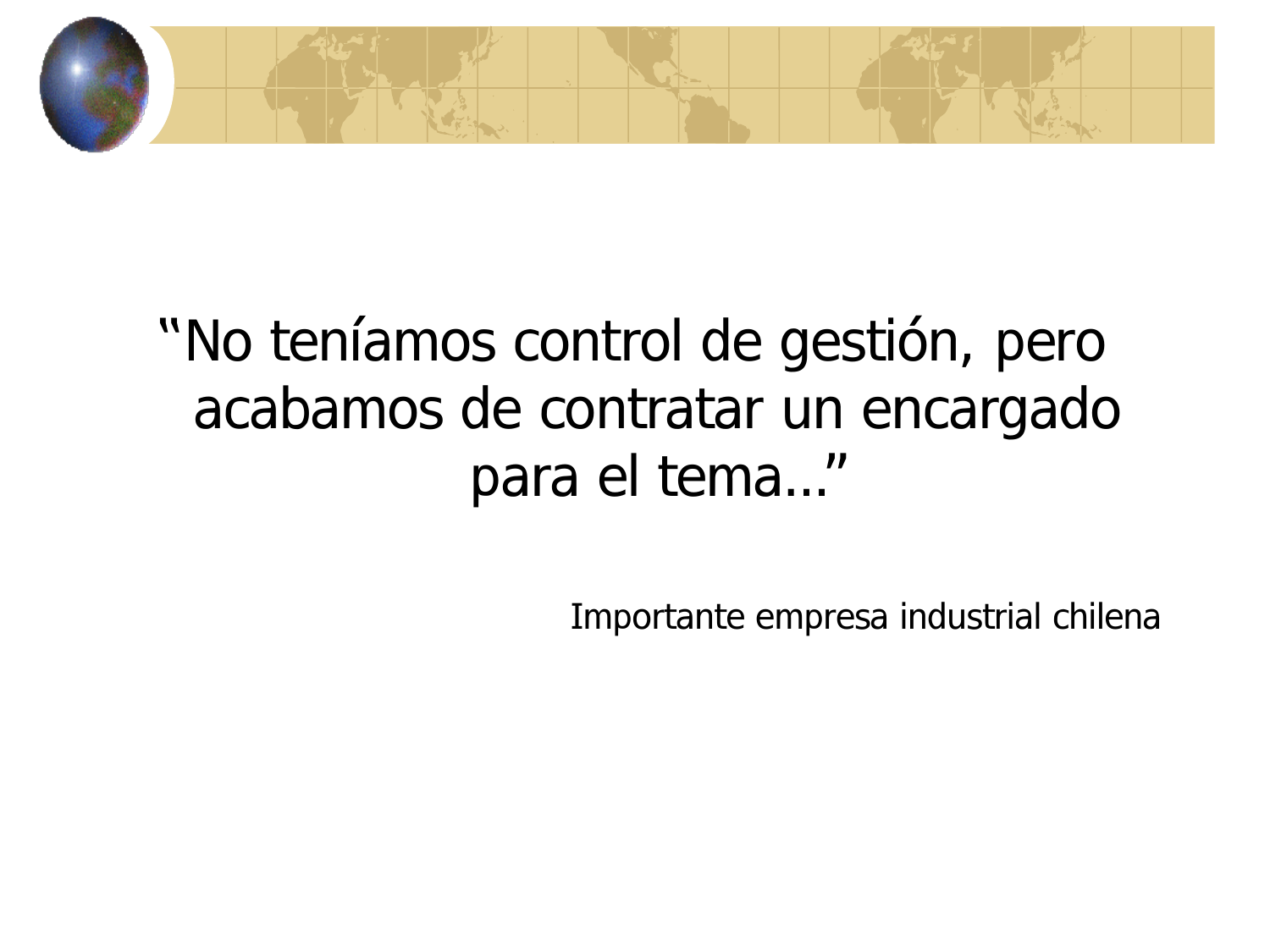

#
“No teníamos control de gestión, pero acabamos de contratar un encargado para el tema…”

Importante empresa industrial chilena